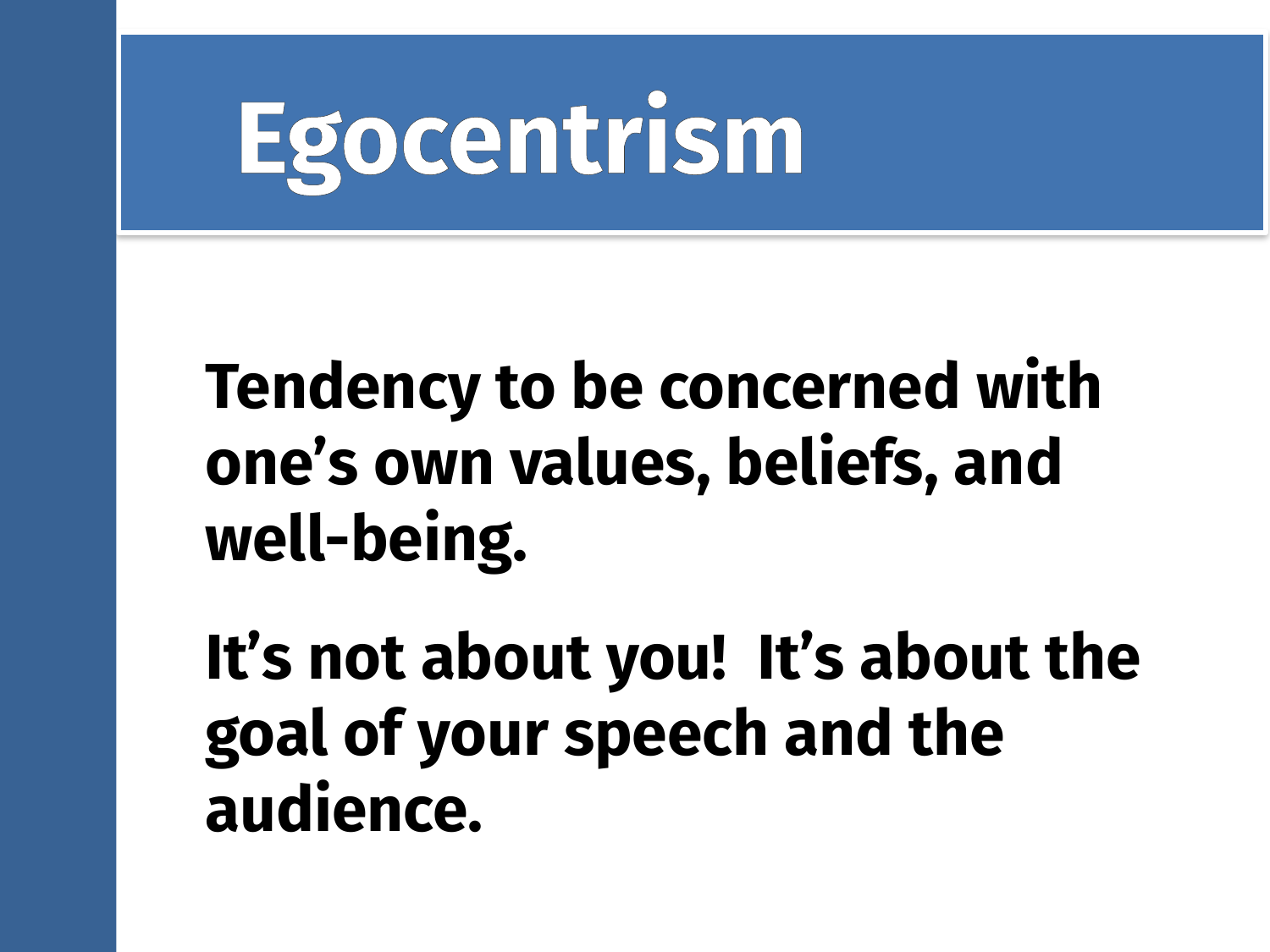

# Egocentrism
Tendency to be concerned with one’s own values, beliefs, and well-being.
It’s not about you!  It’s about the goal of your speech and the audience.